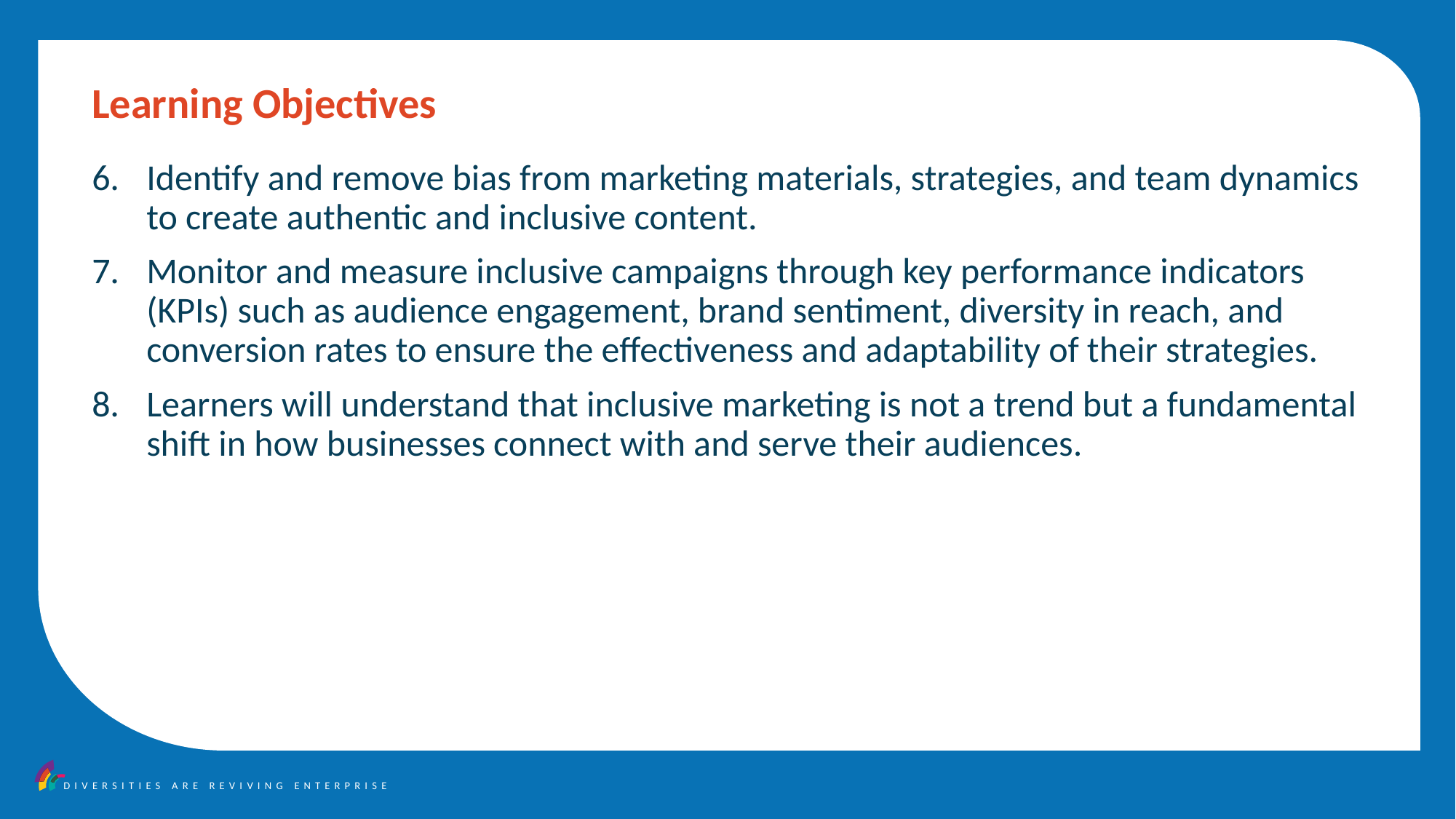

Learning Objectives
Identify and remove bias from marketing materials, strategies, and team dynamics to create authentic and inclusive content.
Monitor and measure inclusive campaigns through key performance indicators (KPIs) such as audience engagement, brand sentiment, diversity in reach, and conversion rates to ensure the effectiveness and adaptability of their strategies.
Learners will understand that inclusive marketing is not a trend but a fundamental shift in how businesses connect with and serve their audiences.